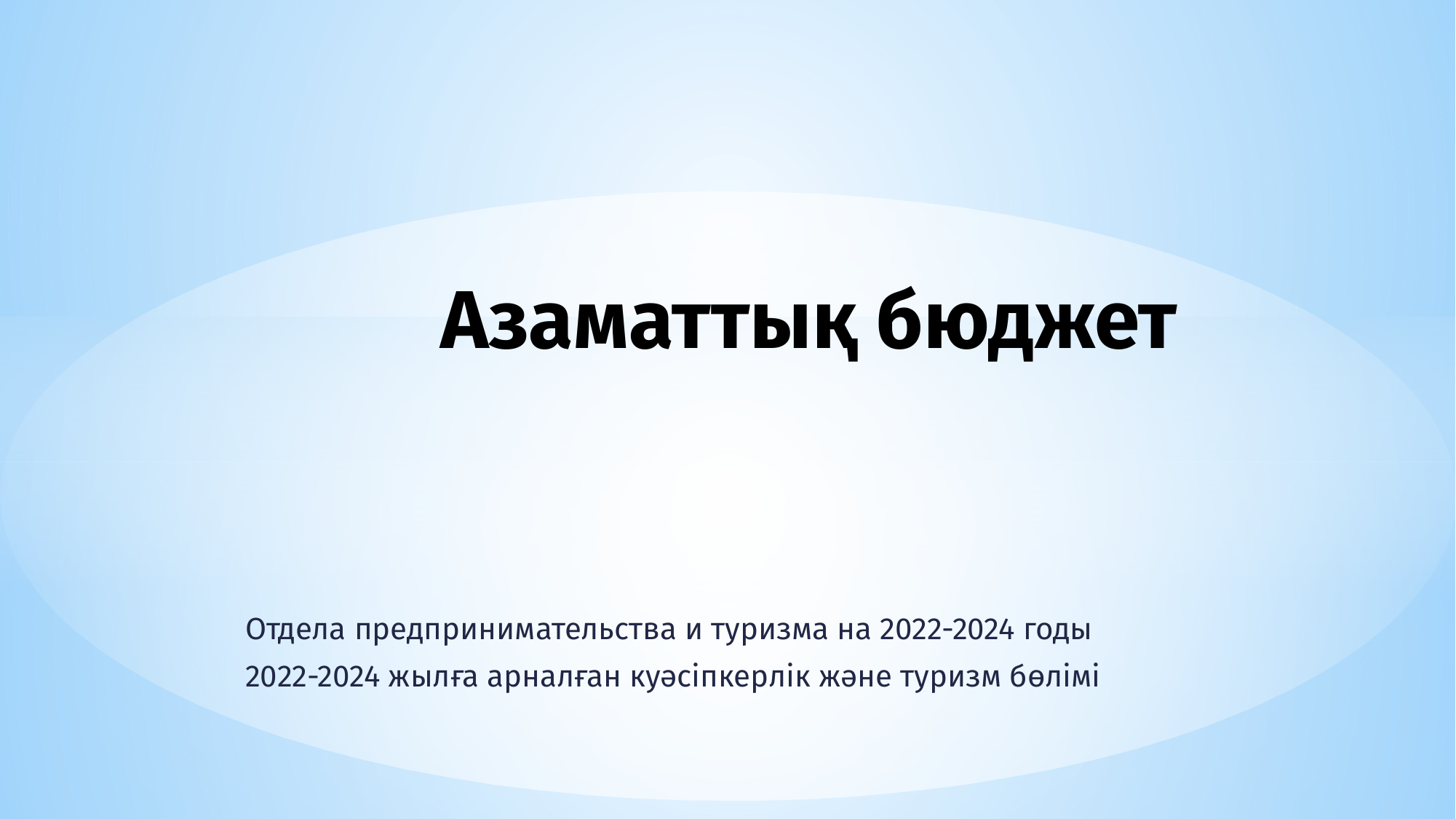

# Азаматтық бюджет
Отдела предпринимательства и туризма на 2022-2024 годы
2022-2024 жылға арналған куәсіпкерлік және туризм бөлімі